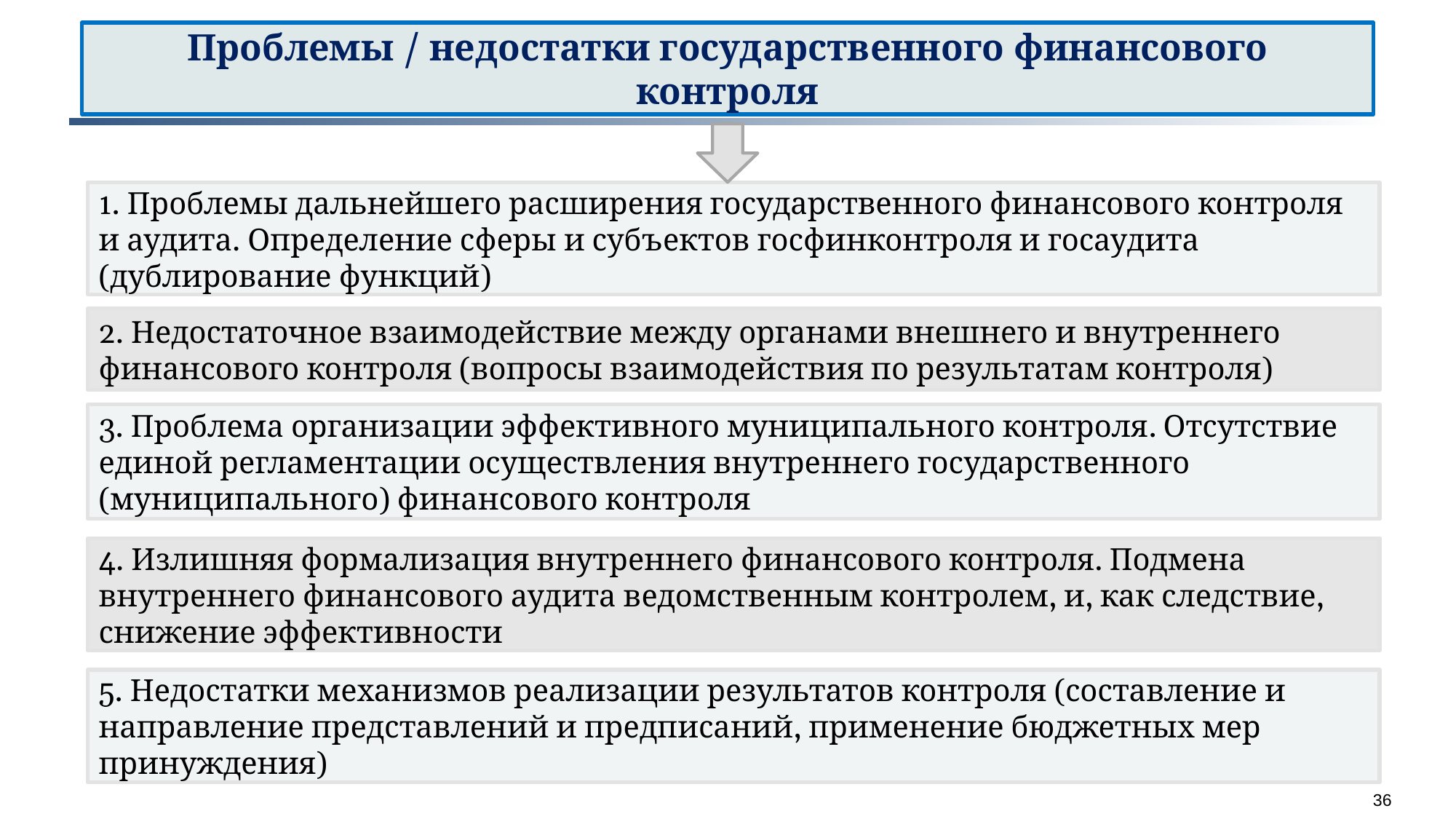

Проблемы / недостатки государственного финансового контроля

1. Проблемы дальнейшего расширения государственного финансового контроля и аудита. Определение сферы и субъектов госфинконтроля и госаудита (дублирование функций)
2. Недостаточное взаимодействие между органами внешнего и внутреннего финансового контроля (вопросы взаимодействия по результатам контроля)
3. Проблема организации эффективного муниципального контроля. Отсутствие единой регламентации осуществления внутреннего государственного (муниципального) финансового контроля
4. Излишняя формализация внутреннего финансового контроля. Подмена внутреннего финансового аудита ведомственным контролем, и, как следствие, снижение эффективности
5. Недостатки механизмов реализации результатов контроля (составление и направление представлений и предписаний, применение бюджетных мер принуждения)